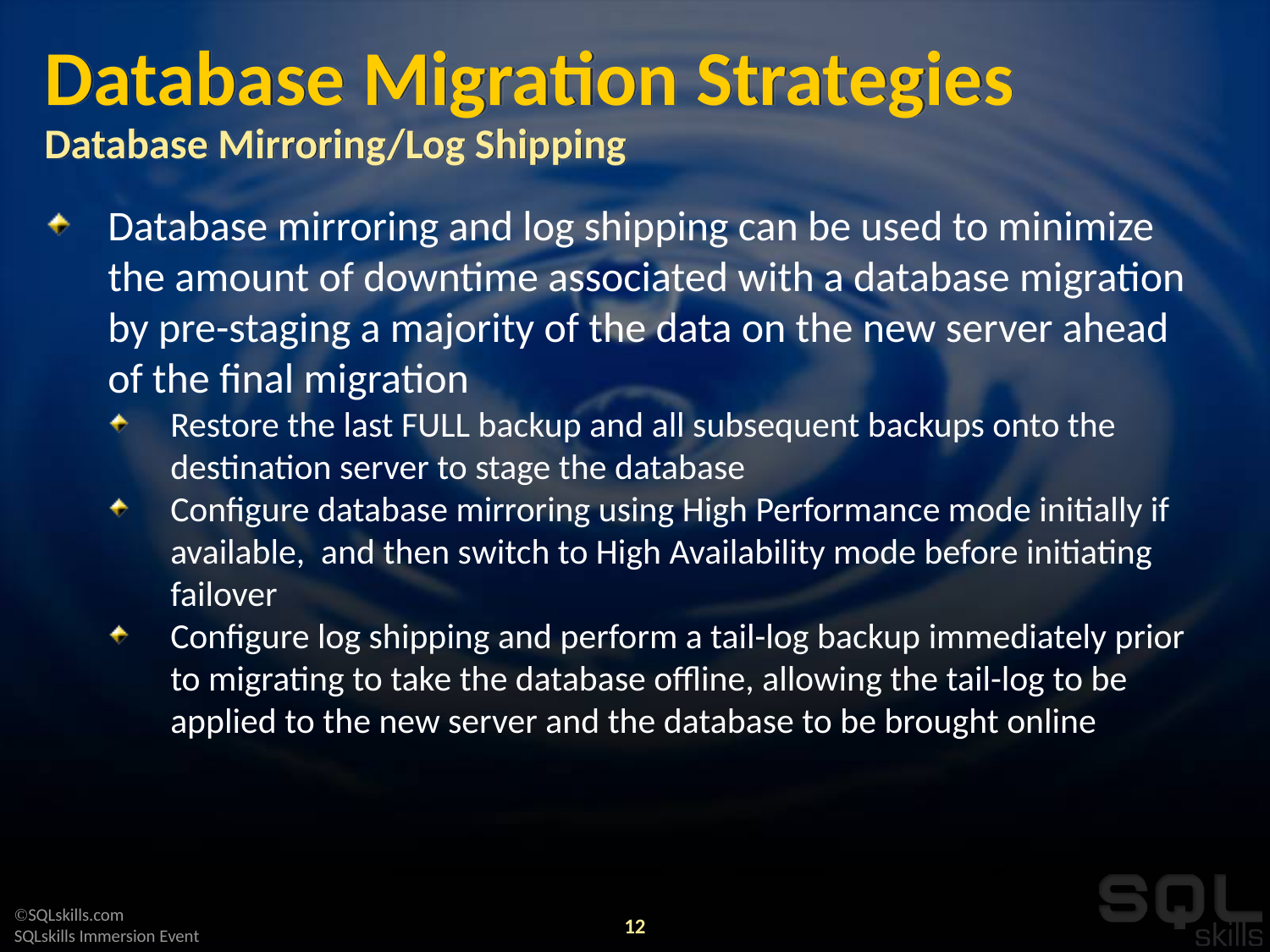

# Database Migration Strategies Database Mirroring/Log Shipping
Database mirroring and log shipping can be used to minimize the amount of downtime associated with a database migration by pre-staging a majority of the data on the new server ahead of the final migration
Restore the last FULL backup and all subsequent backups onto the destination server to stage the database
Configure database mirroring using High Performance mode initially if available,  and then switch to High Availability mode before initiating failover
Configure log shipping and perform a tail-log backup immediately prior to migrating to take the database offline, allowing the tail-log to be applied to the new server and the database to be brought online
12